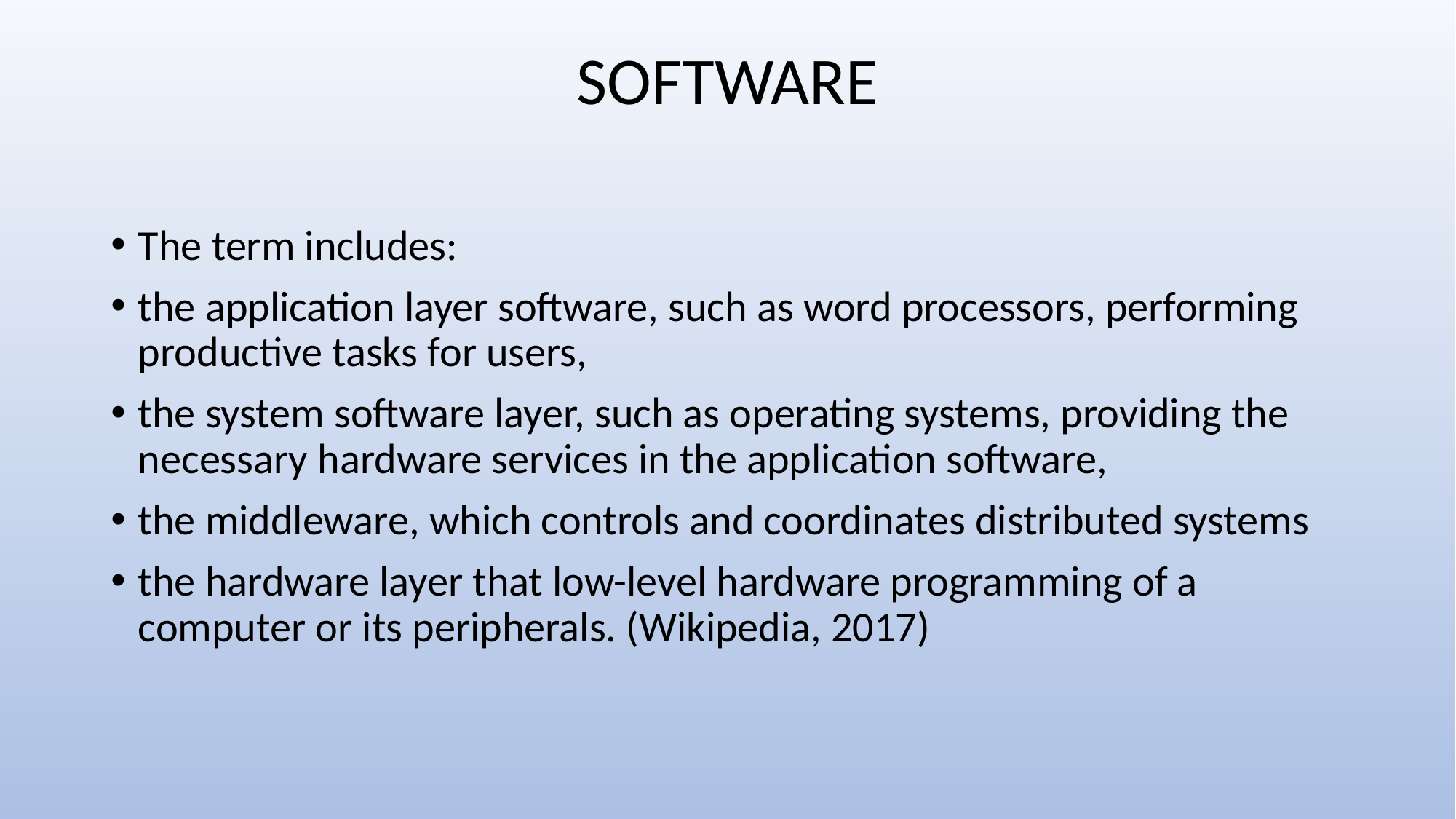

# SOFTWARE
The term includes:
the application layer software, such as word processors, performing productive tasks for users,
the system software layer, such as operating systems, providing the necessary hardware services in the application software,
the middleware, which controls and coordinates distributed systems
the hardware layer that low-level hardware programming of a computer or its peripherals. (Wikipedia, 2017)